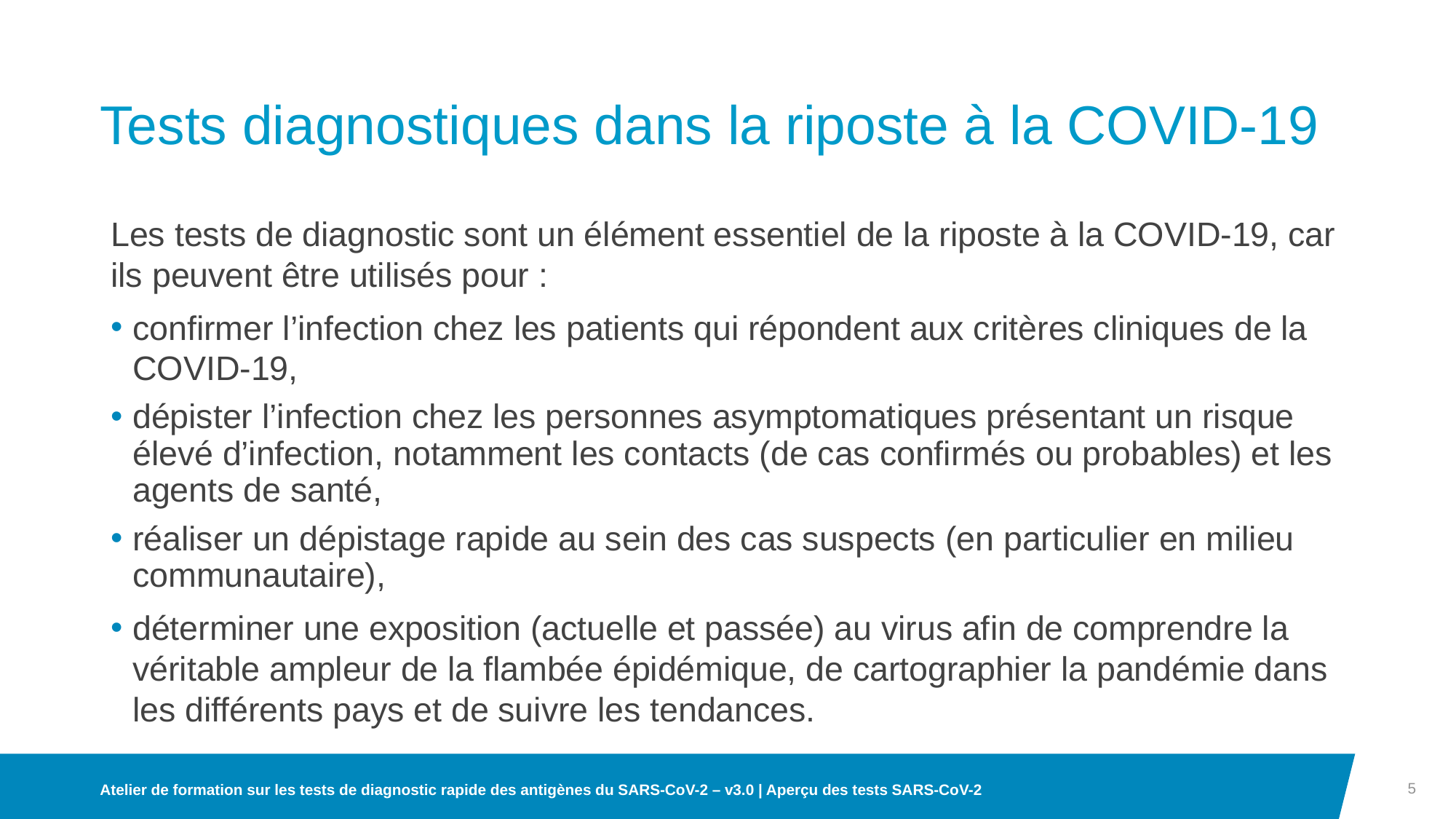

# Tests diagnostiques dans la riposte à la COVID-19
Les tests de diagnostic sont un élément essentiel de la riposte à la COVID-19, car ils peuvent être utilisés pour :
confirmer l’infection chez les patients qui répondent aux critères cliniques de la COVID-19,
dépister l’infection chez les personnes asymptomatiques présentant un risque élevé d’infection, notamment les contacts (de cas confirmés ou probables) et les agents de santé,
réaliser un dépistage rapide au sein des cas suspects (en particulier en milieu communautaire),
déterminer une exposition (actuelle et passée) au virus afin de comprendre la véritable ampleur de la flambée épidémique, de cartographier la pandémie dans les différents pays et de suivre les tendances.

5
Atelier de formation sur les tests de diagnostic rapide des antigènes du SARS-CoV-2 – v3.0 | Aperçu des tests SARS-CoV-2